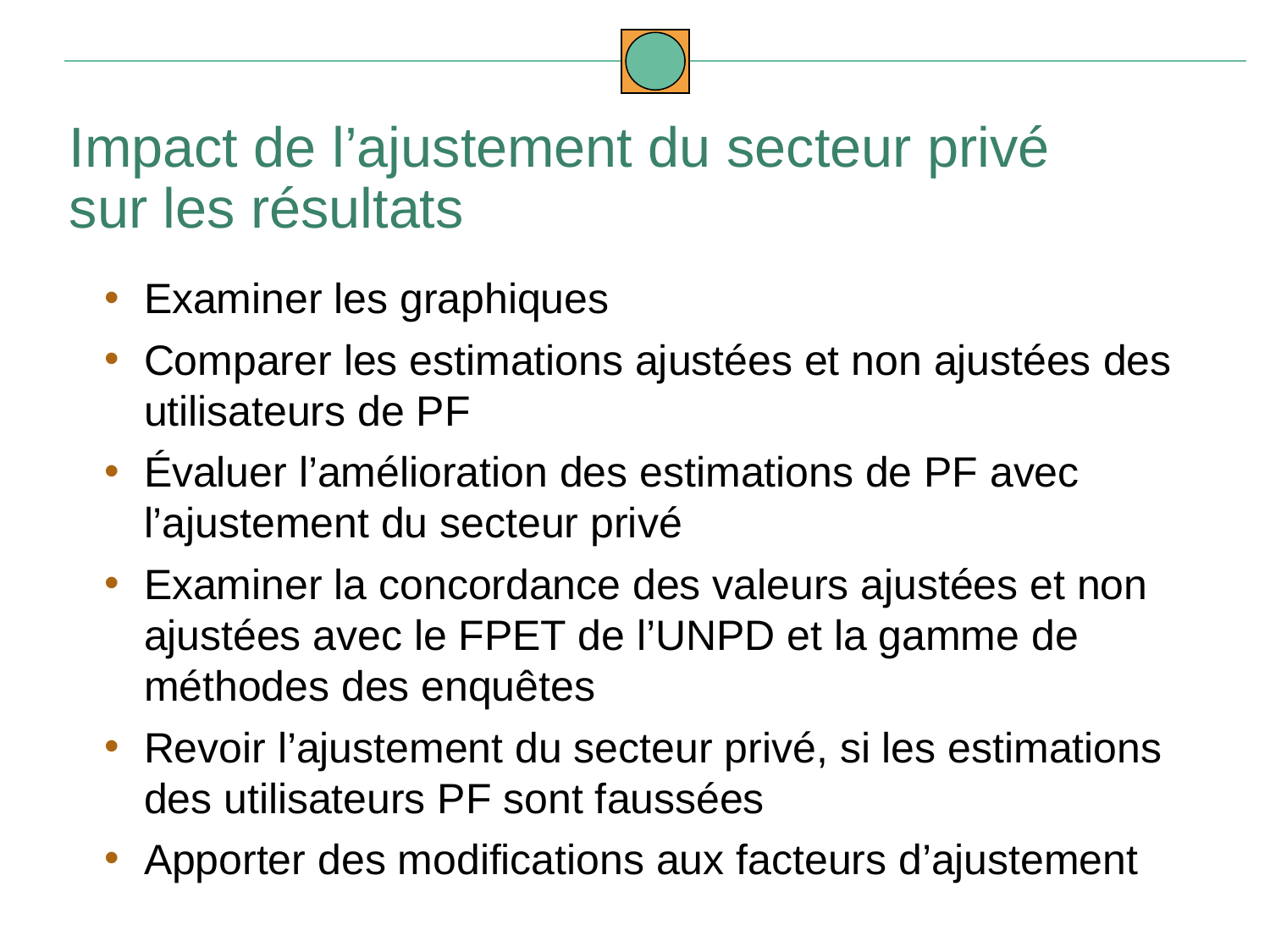

Impact de l’ajustement du secteur privé
sur les résultats
Examiner les graphiques
Comparer les estimations ajustées et non ajustées des utilisateurs de PF
Évaluer l’amélioration des estimations de PF avec l’ajustement du secteur privé
Examiner la concordance des valeurs ajustées et non ajustées avec le FPET de l’UNPD et la gamme de méthodes des enquêtes
Revoir l’ajustement du secteur privé, si les estimations des utilisateurs PF sont faussées
Apporter des modifications aux facteurs d’ajustement